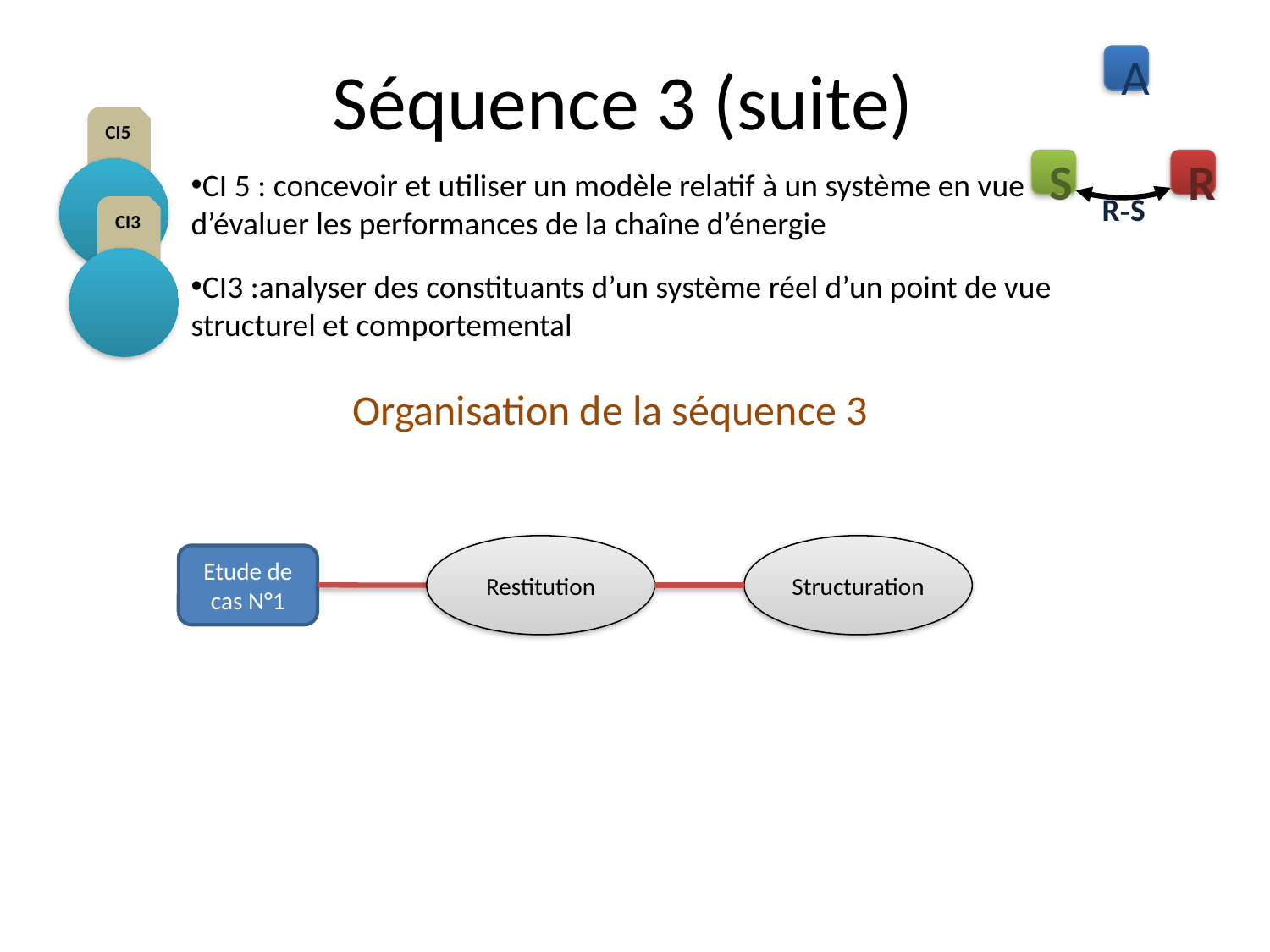

# Séquence 3 (suite)
A

S

R

R-S
CI5

CI 5 : concevoir et utiliser un modèle relatif à un système en vue d’évaluer les performances de la chaîne d’énergie

CI3 :analyser des constituants d’un système réel d’un point de vue structurel et comportemental
CI3

Organisation de la séquence 3
Restitution
Structuration
Etude de cas N°1